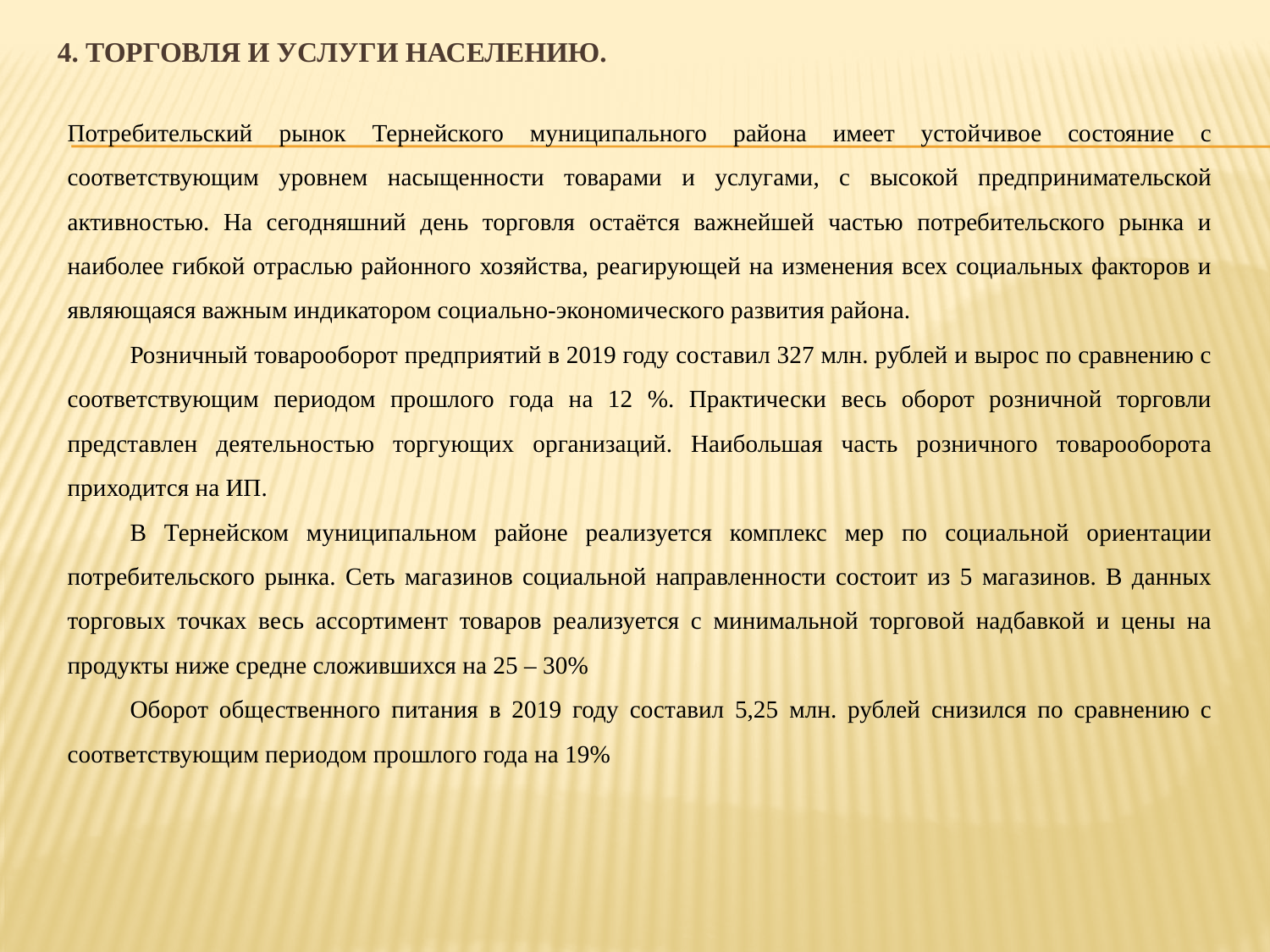

# 4. Торговля и услуги населению.
Потребительский рынок Тернейского муниципального района имеет устойчивое состояние с соответствующим уровнем насыщенности товарами и услугами, с высокой предпринимательской активностью. На сегодняшний день торговля остаётся важнейшей частью потребительского рынка и наиболее гибкой отраслью районного хозяйства, реагирующей на изменения всех социальных факторов и являющаяся важным индикатором социально-экономического развития района.
Розничный товарооборот предприятий в 2019 году составил 327 млн. рублей и вырос по сравнению с соответствующим периодом прошлого года на 12 %. Практически весь оборот розничной торговли представлен деятельностью торгующих организаций. Наибольшая часть розничного товарооборота приходится на ИП.
В Тернейском муниципальном районе реализуется комплекс мер по социальной ориентации потребительского рынка. Сеть магазинов социальной направленности состоит из 5 магазинов. В данных торговых точках весь ассортимент товаров реализуется с минимальной торговой надбавкой и цены на продукты ниже средне сложившихся на 25 – 30%
Оборот общественного питания в 2019 году составил 5,25 млн. рублей снизился по сравнению с соответствующим периодом прошлого года на 19%